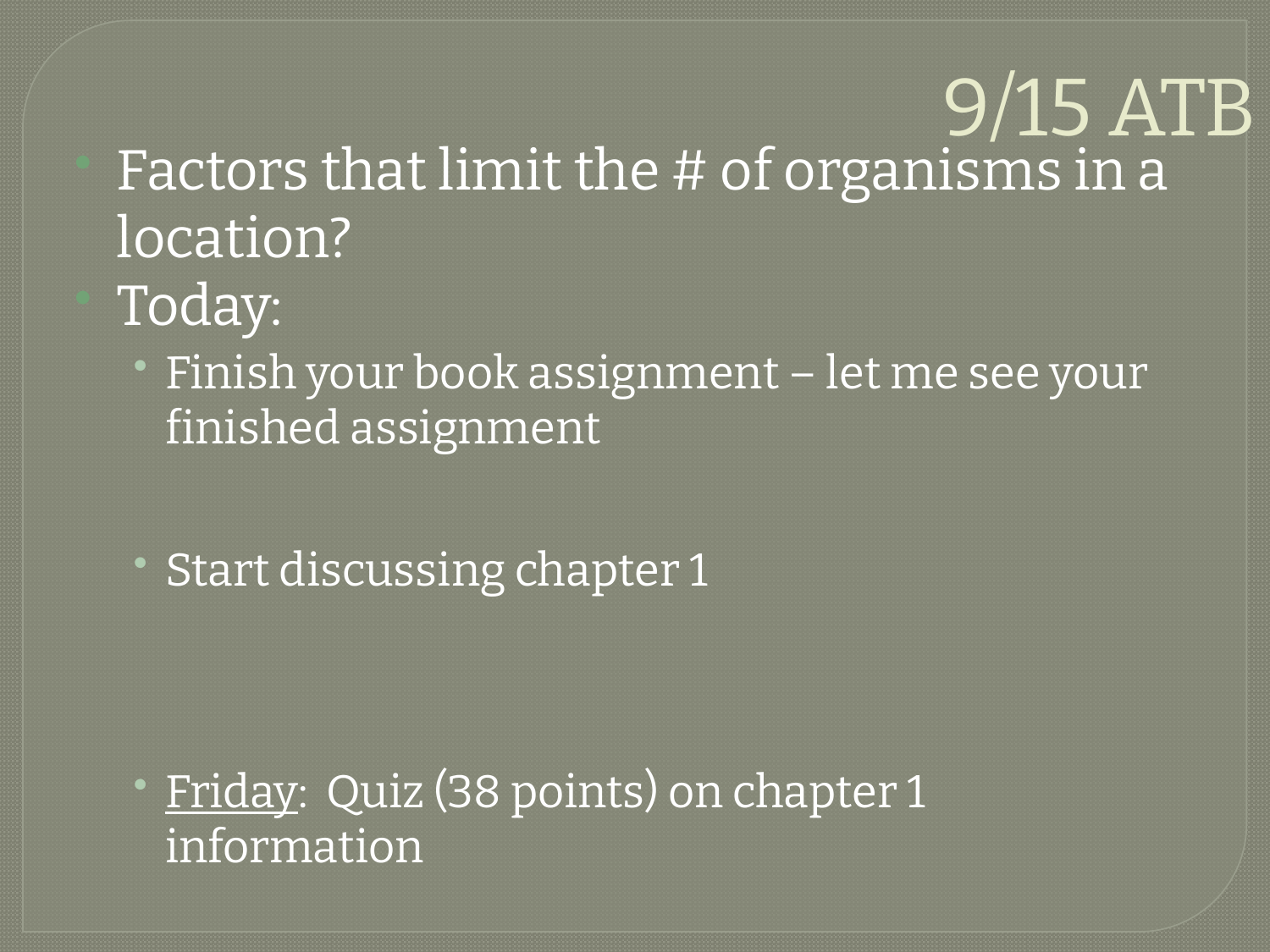

# 9/15 ATB
Factors that limit the # of organisms in a location?
Today:
Finish your book assignment – let me see your finished assignment

Start discussing chapter 1

Friday:  Quiz (38 points) on chapter 1 information